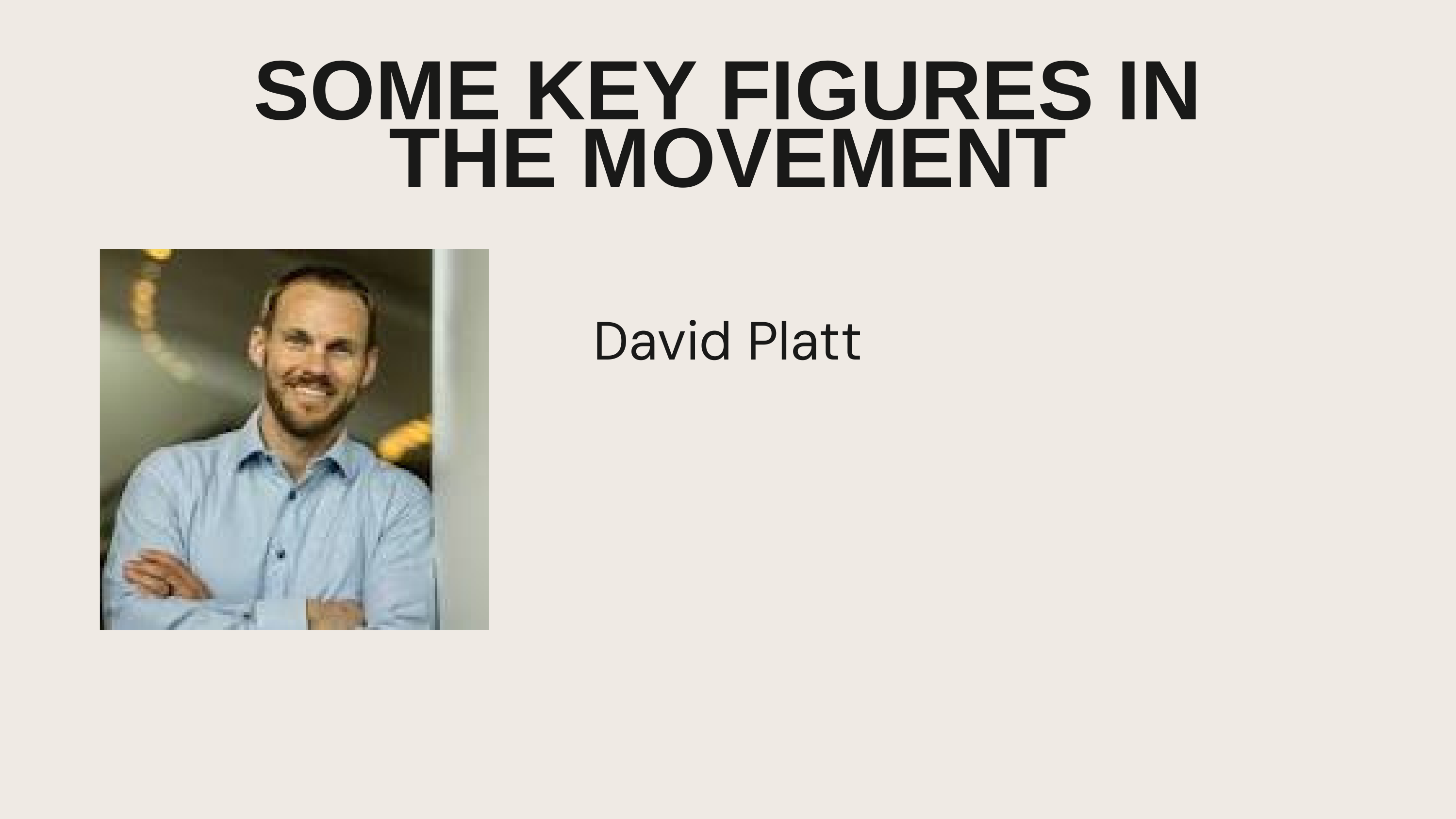

SOME KEY FIGURES IN THE MOVEMENT

David Platt